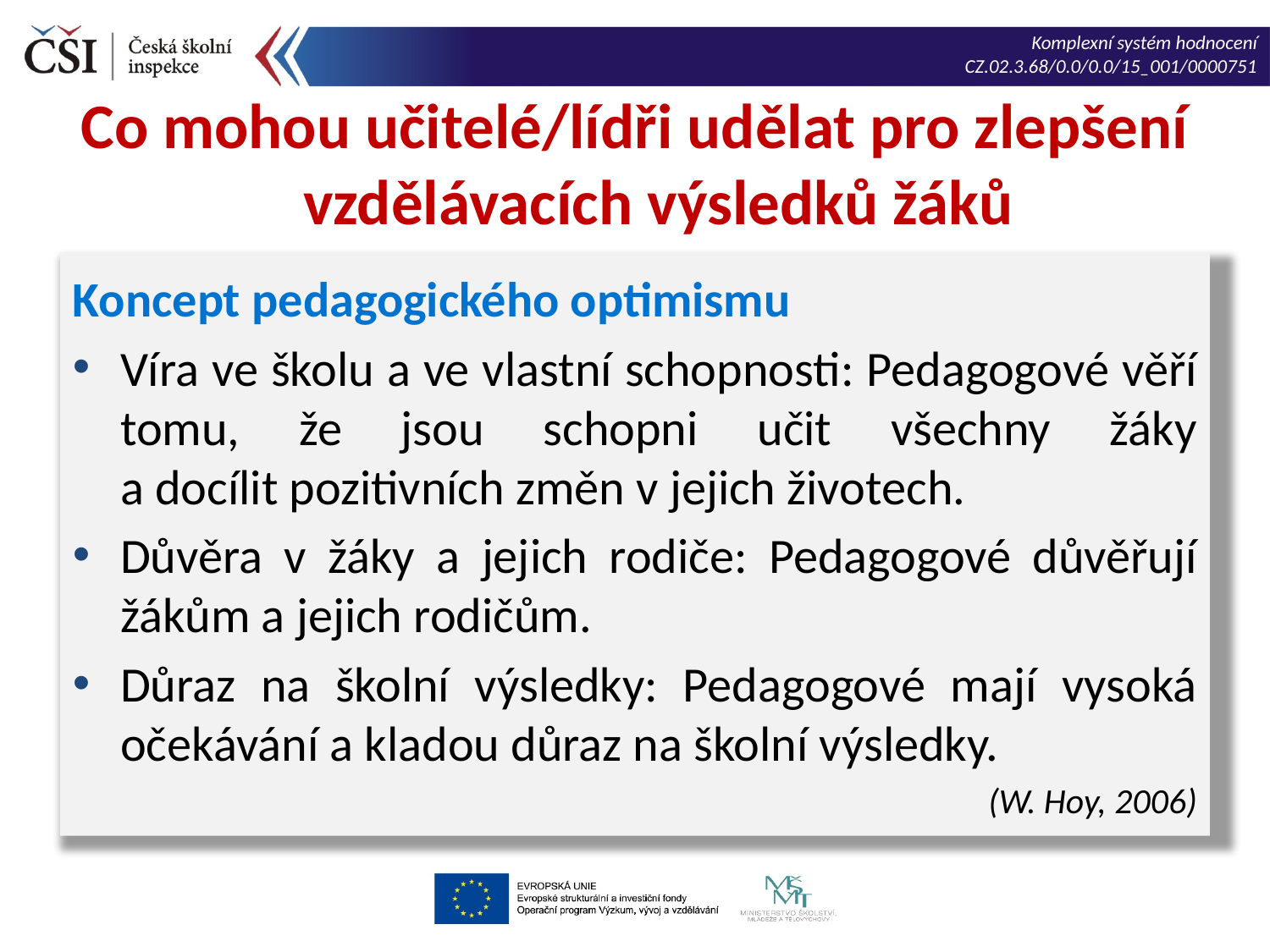

Co mohou učitelé/lídři udělat pro zlepšení vzdělávacích výsledků žáků
Koncept pedagogického optimismu
Víra ve školu a ve vlastní schopnosti: Pedagogové věří tomu, že jsou schopni učit všechny žáky
a docílit pozitivních změn v jejich životech.
Důvěra v žáky a jejich rodiče: Pedagogové důvěřují žákům a jejich rodičům.
Důraz na školní výsledky: Pedagogové mají vysoká očekávání a kladou důraz na školní výsledky.
(W. Hoy, 2006)